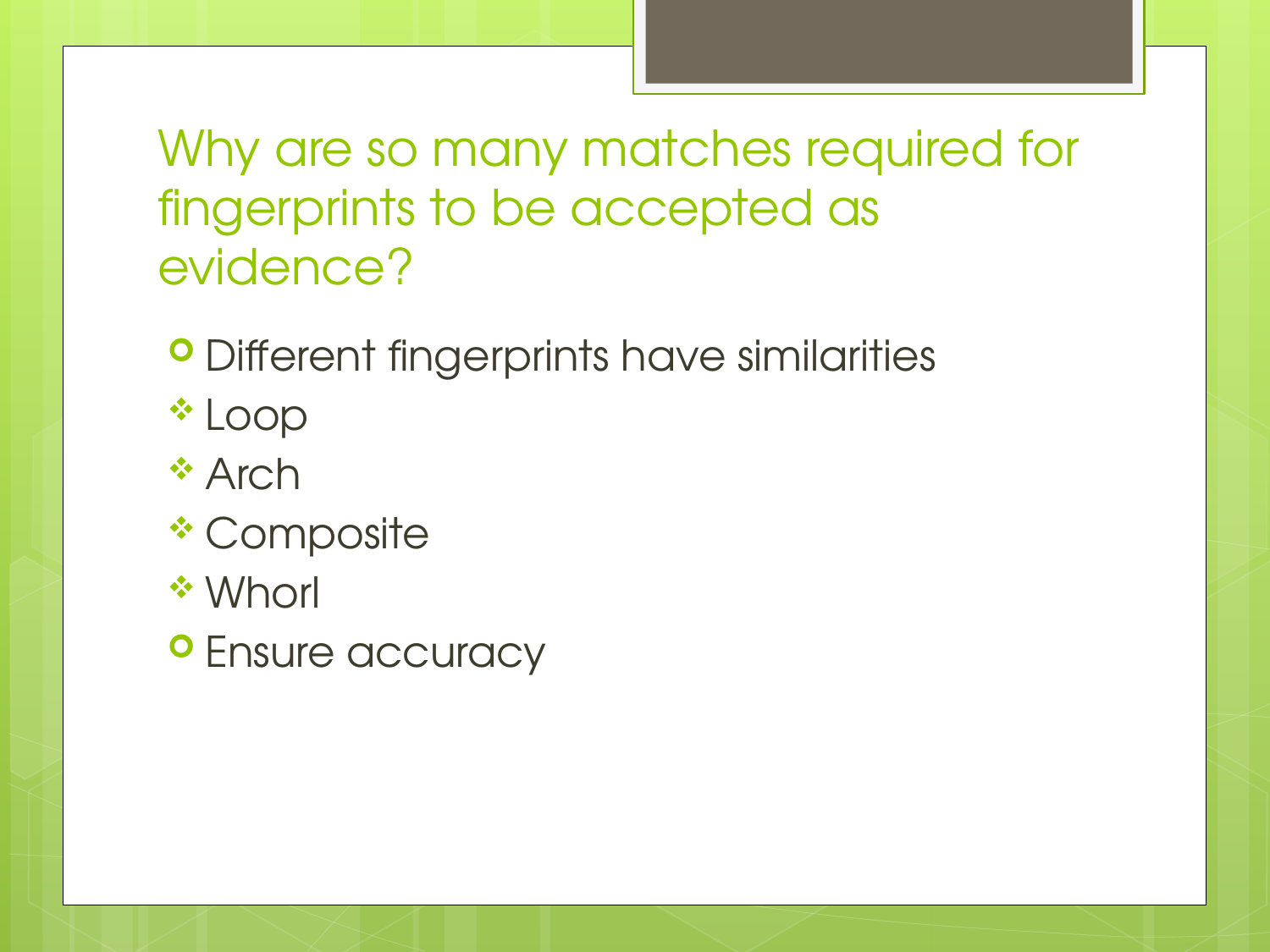

# Why are so many matches required for fingerprints to be accepted as evidence?
Different fingerprints have similarities
Loop
Arch
Composite
Whorl
Ensure accuracy